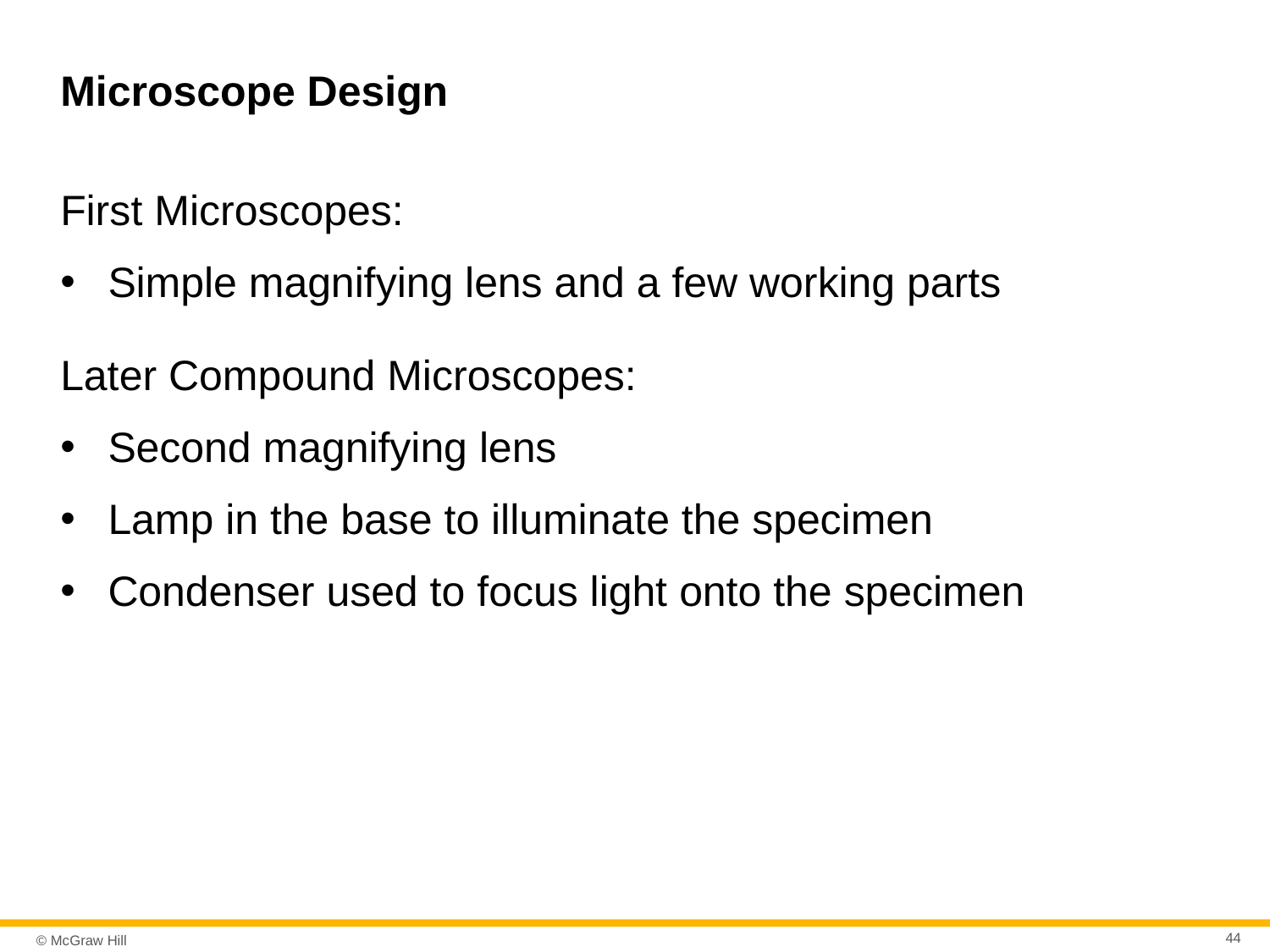

# Microscope Design
First Microscopes:
Simple magnifying lens and a few working parts
Later Compound Microscopes:
Second magnifying lens
Lamp in the base to illuminate the specimen
Condenser used to focus light onto the specimen